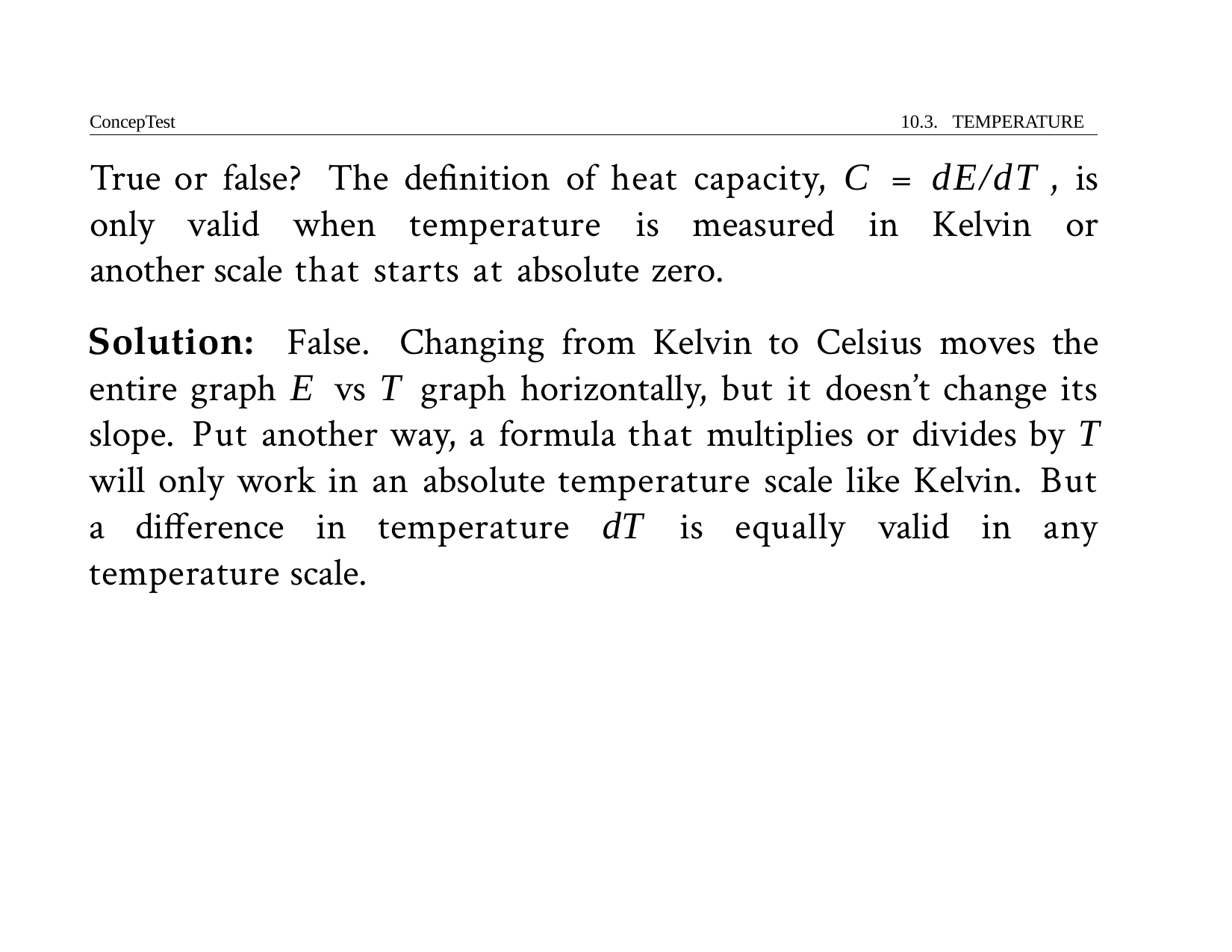

ConcepTest
10.3.  TEMPERATURE

# True or false?  The definition of heat capacity, C  = dE/dT , is only valid when temperature is measured in Kelvin or another scale that starts at absolute zero.
Solution:  False.  Changing from Kelvin to Celsius moves the entire graph E vs T  graph horizontally, but it doesn’t change its slope. Put another way, a formula that multiplies or divides by T will only work in an absolute temperature scale like Kelvin. But a difference in temperature dT is equally valid in any temperature scale.